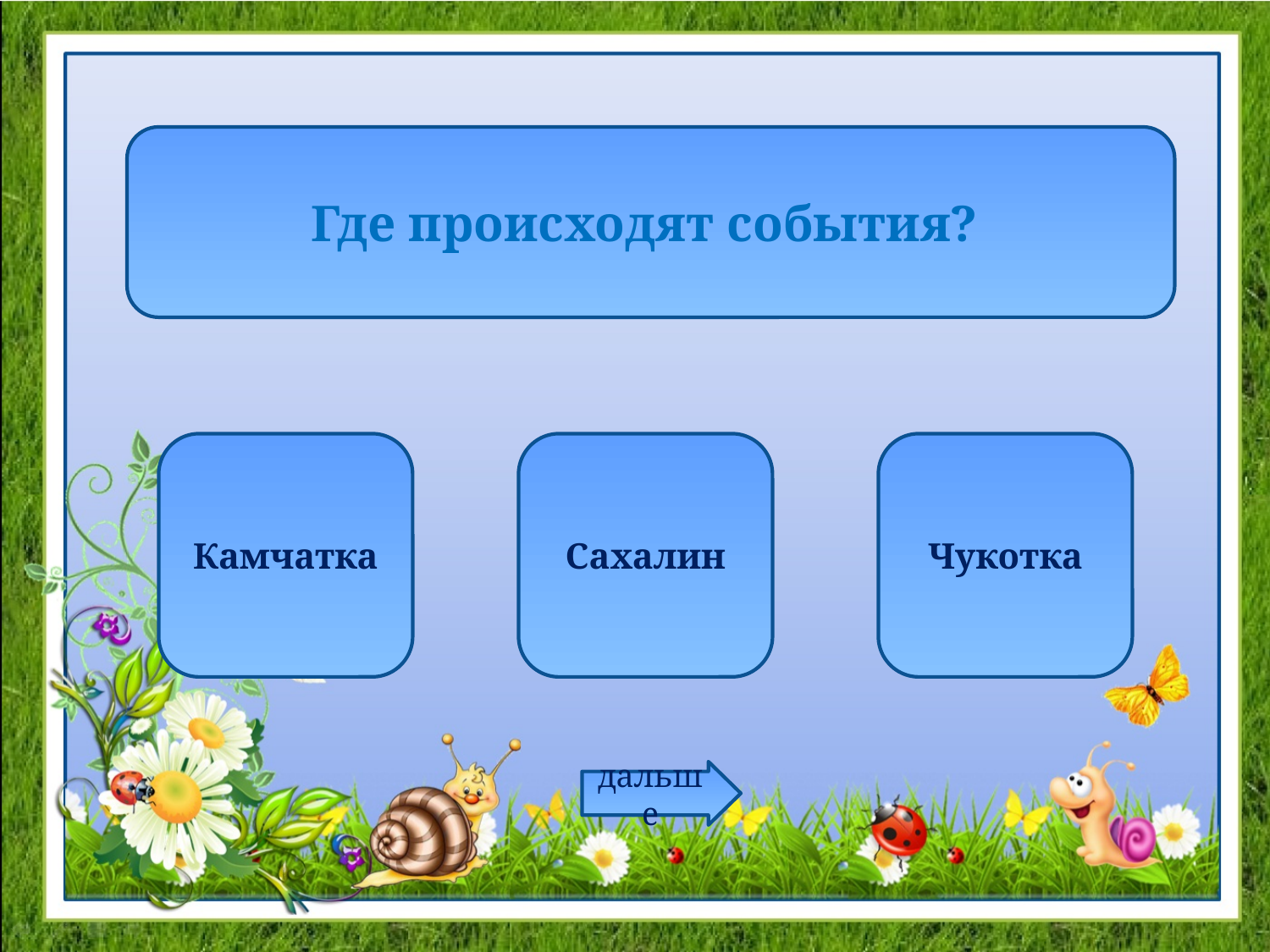

Где происходят события?
Камчатка
Сахалин
Чукотка
дальше